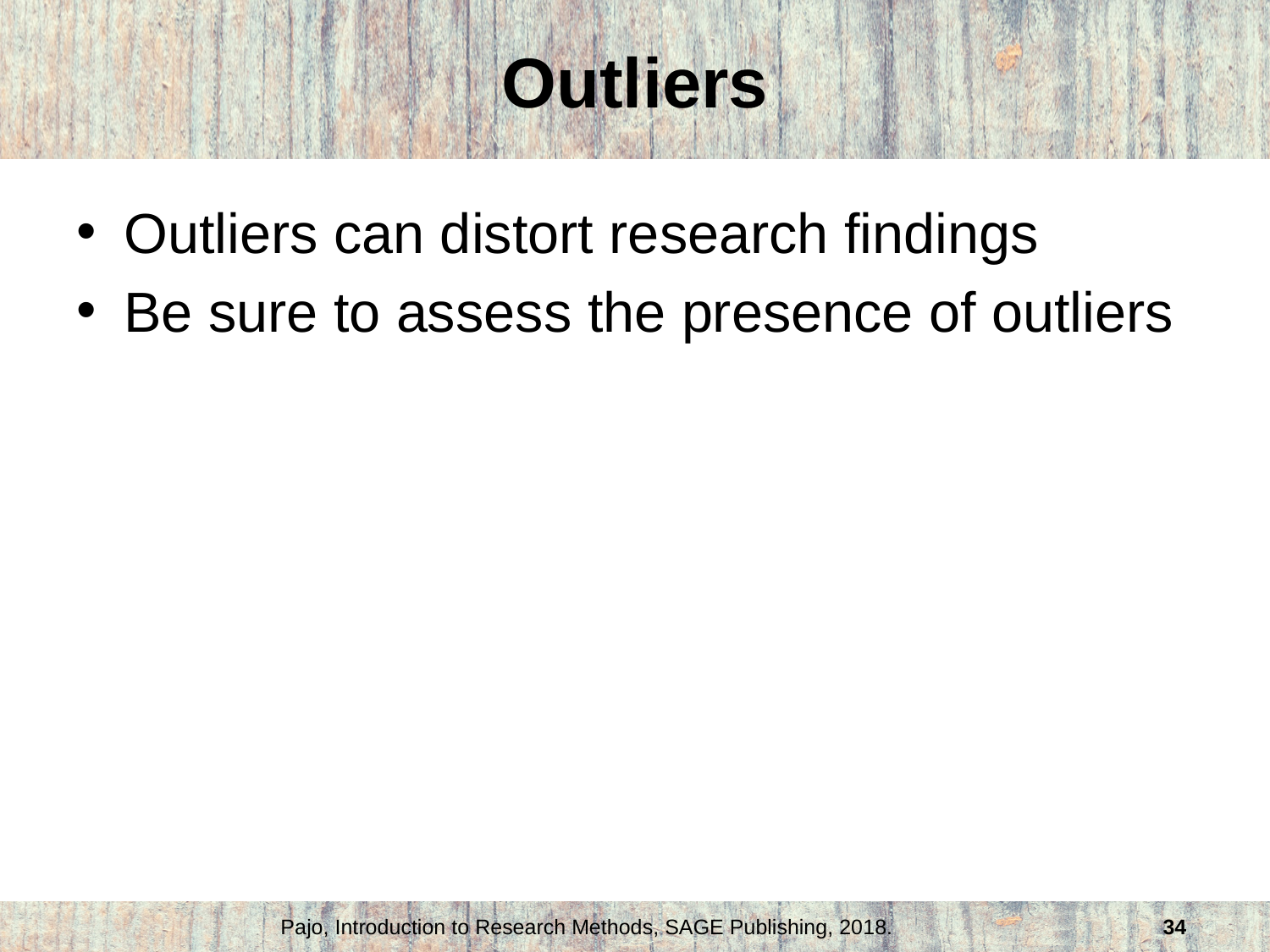

# Outliers
Outliers can distort research findings
Be sure to assess the presence of outliers
Pajo, Introduction to Research Methods, SAGE Publishing, 2018.
34